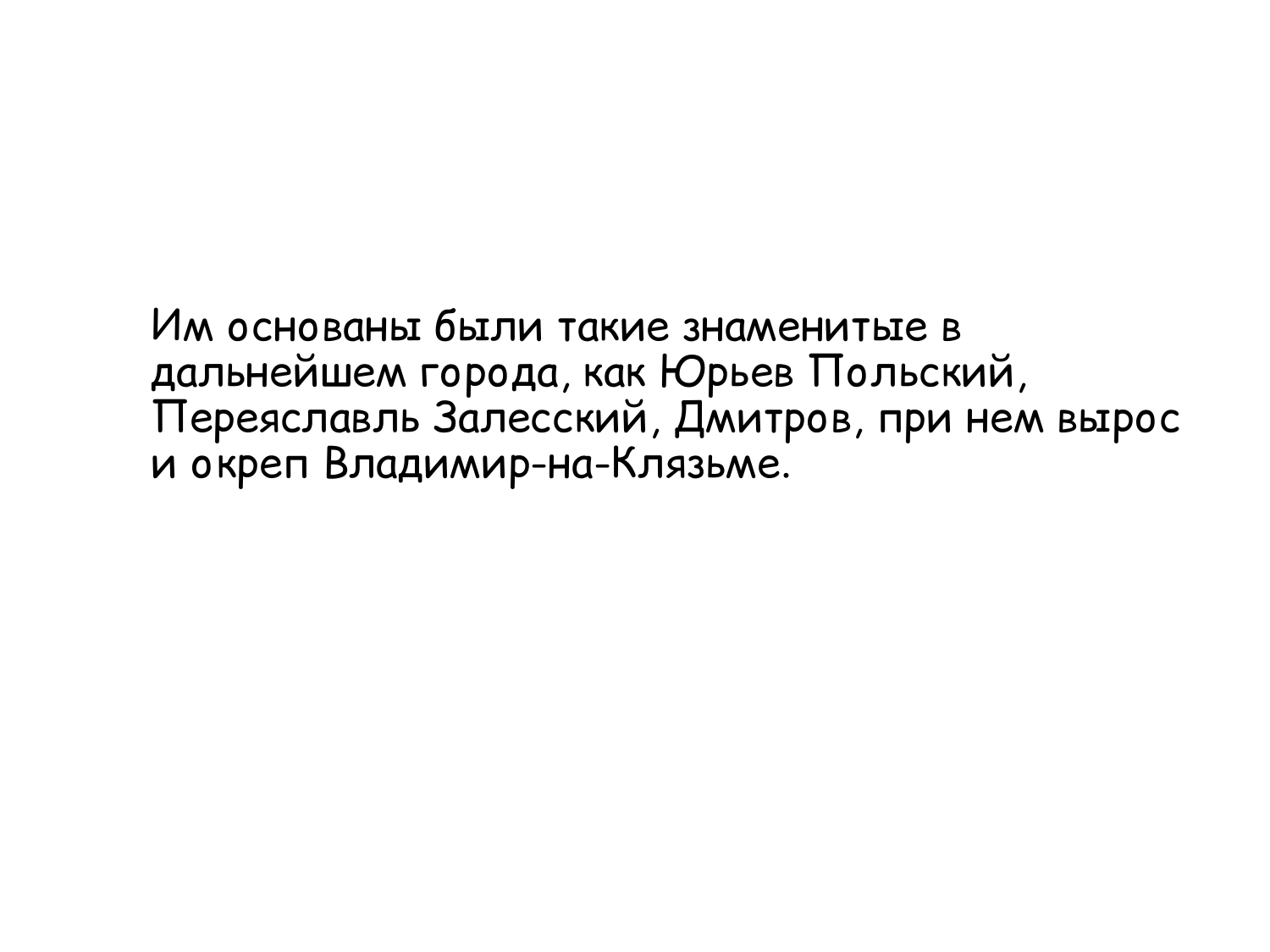

Им основаны были такие знаменитые в дальнейшем города, как Юрьев Польский, Переяславль Залесский, Дмитров, при нем вырос и окреп Владимир-на-Клязьме.